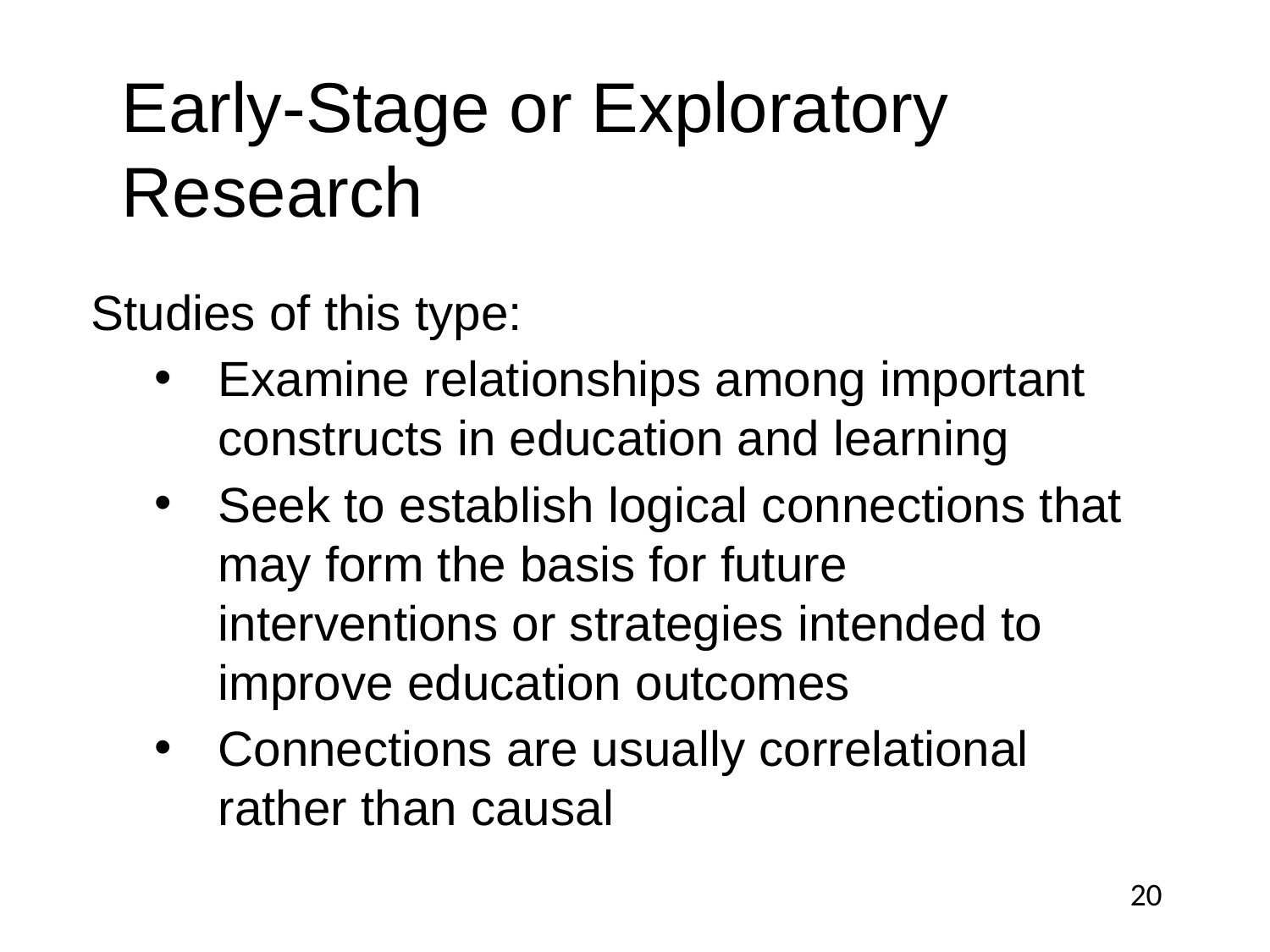

Early-Stage or Exploratory Research
Studies of this type:
Examine relationships among important constructs in education and learning
Seek to establish logical connections that may form the basis for future interventions or strategies intended to improve education outcomes
Connections are usually correlational rather than causal
20